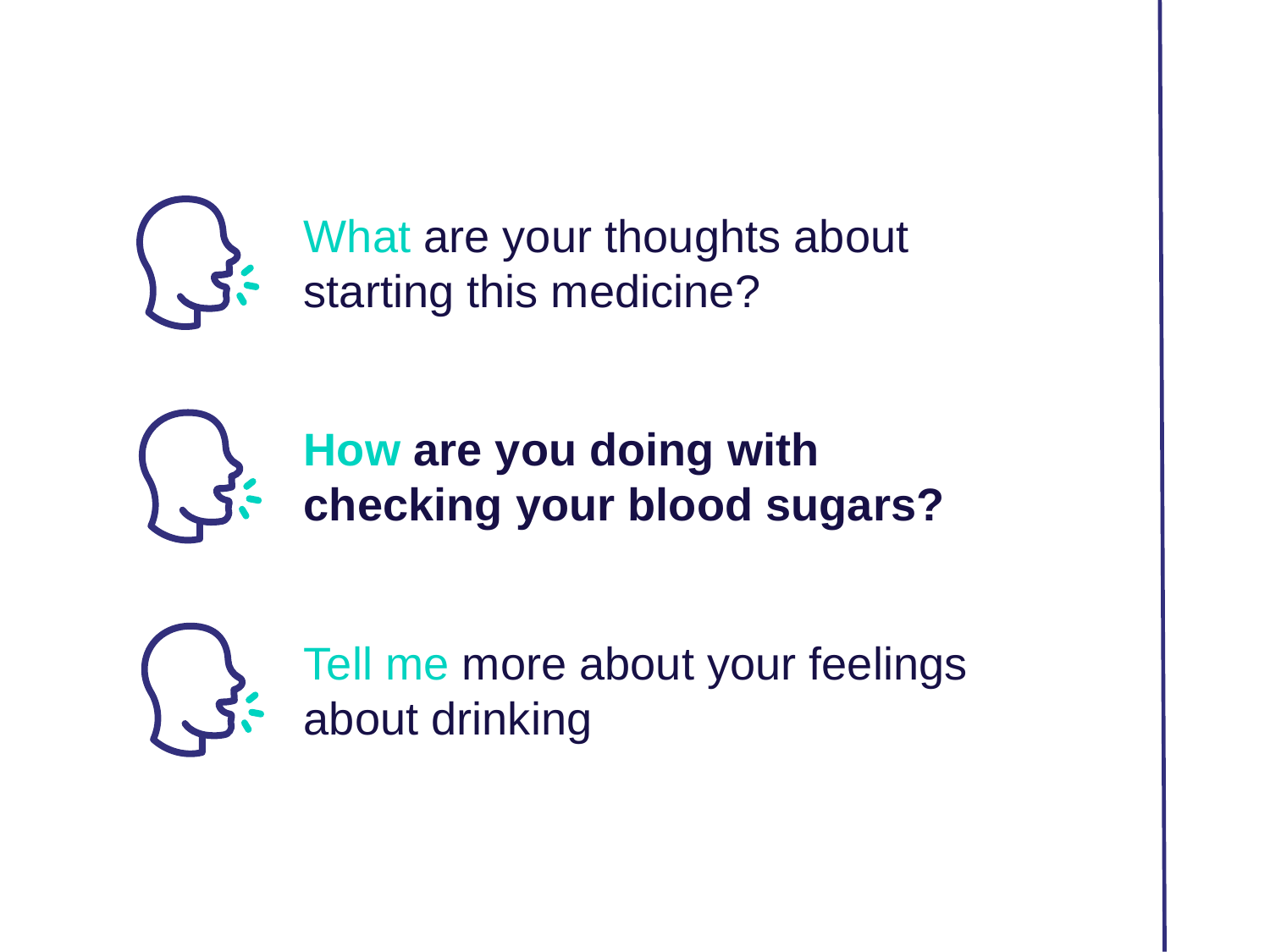

What are your thoughts about starting this medicine?
How are you doing with checking your blood sugars?
Tell me more about your feelings about drinking